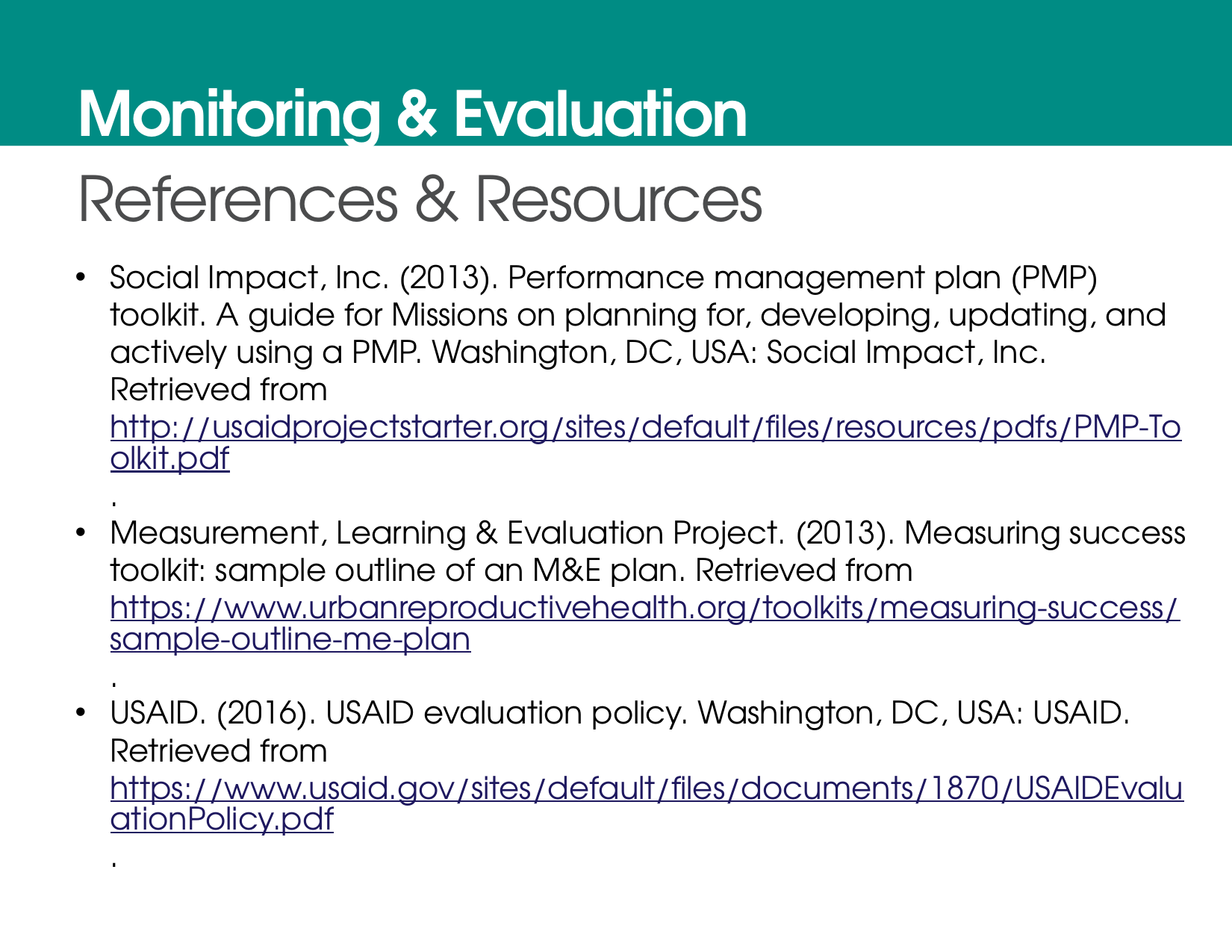

Monitoring & Evaluation
References & Resources
Social Impact, Inc. (2013). Performance management plan (PMP) toolkit. A guide for Missions on planning for, developing, updating, and actively using a PMP. Washington, DC, USA: Social Impact, Inc. Retrieved from http://usaidprojectstarter.org/sites/default/files/resources/pdfs/PMP-Toolkit.pdf.
Measurement, Learning & Evaluation Project. (2013). Measuring success toolkit: sample outline of an M&E plan. Retrieved from https://www.urbanreproductivehealth.org/toolkits/measuring-success/sample-outline-me-plan.
USAID. (2016). USAID evaluation policy. Washington, DC, USA: USAID. Retrieved from https://www.usaid.gov/sites/default/files/documents/1870/USAIDEvaluationPolicy.pdf.